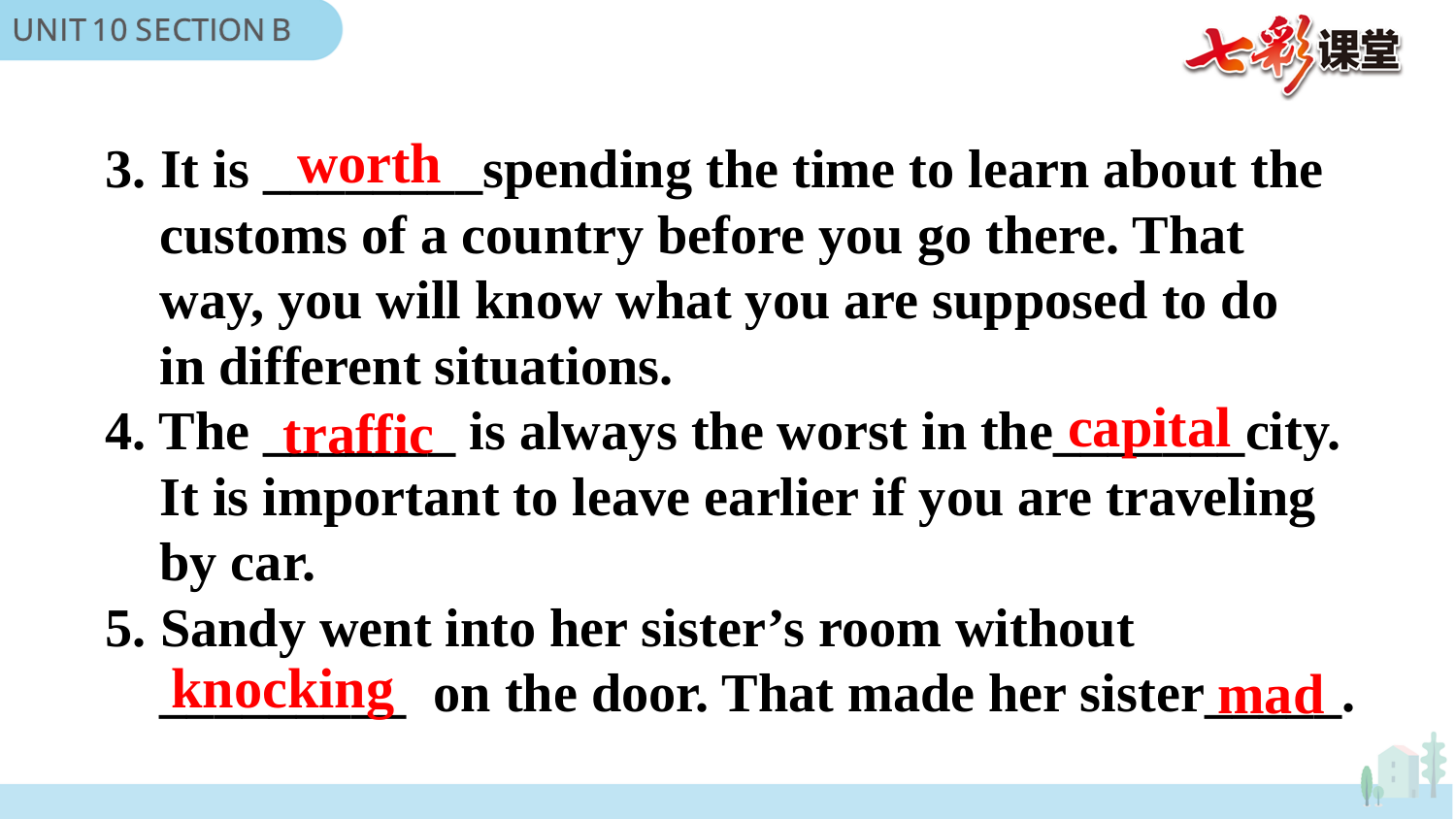

worth
3. It is ________spending the time to learn about the
    customs of a country before you go there. That
    way, you will know what you are supposed to do
    in different situations.
4. The _______ is always the worst in the_______city.
    It is important to leave earlier if you are traveling
    by car.
5. Sandy went into her sister’s room without
    _________  on the door. That made her sister_____.
capital
traffic
knocking
mad